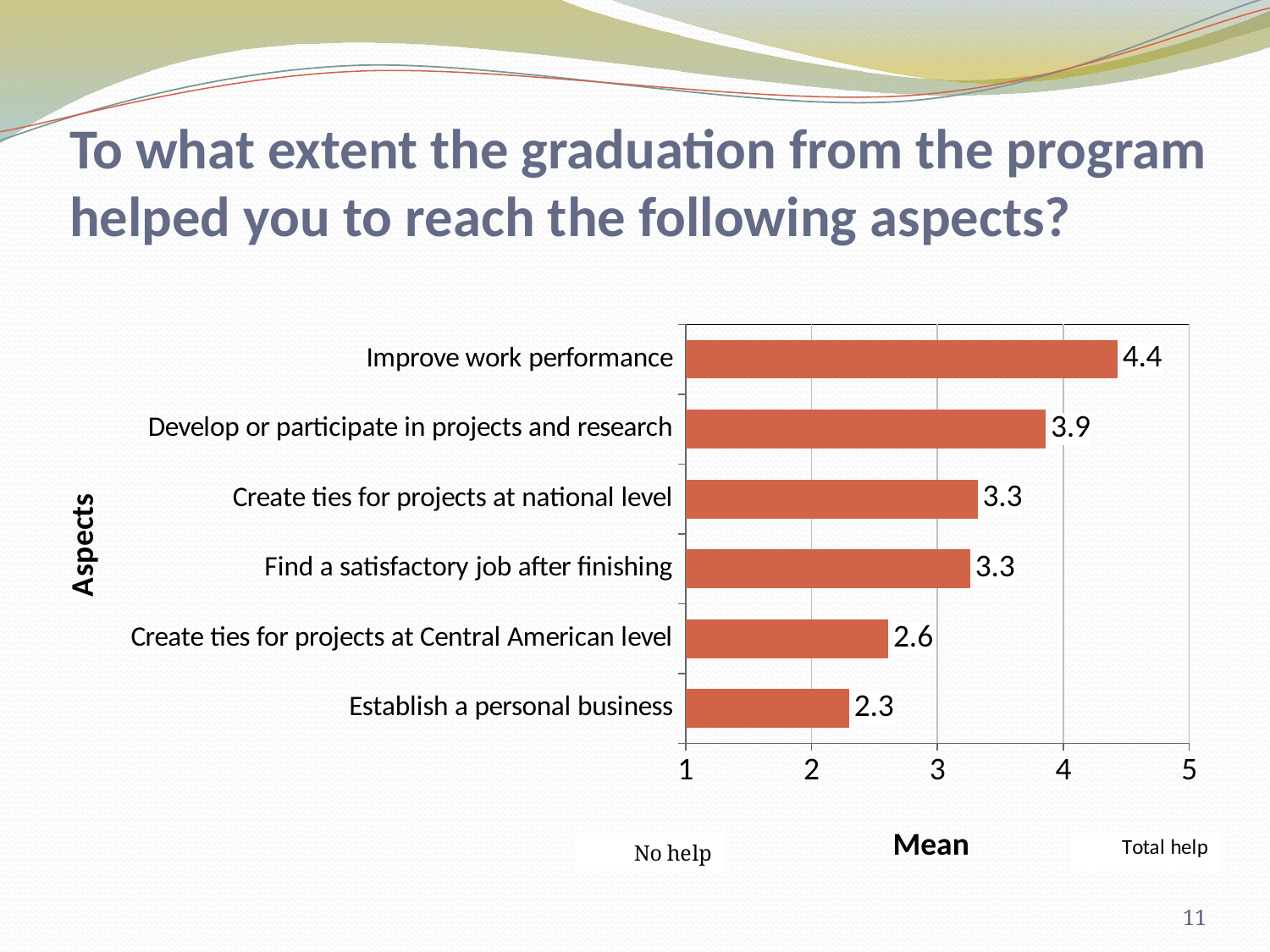

# To what extent the graduation from the program helped you to reach the following aspects?

### Chart

| Category |  |
|---|---|
| Establish a personal business | 2.3 |
| Create ties for projects at Central American level | 2.61 |
| Find a satisfactory job after finishing | 3.2600000000000002 |
| Create ties for projects at national level | 3.32 |
| Develop or participate in projects and research | 3.86 |
| Improve work performance | 4.430000000000002 |
11